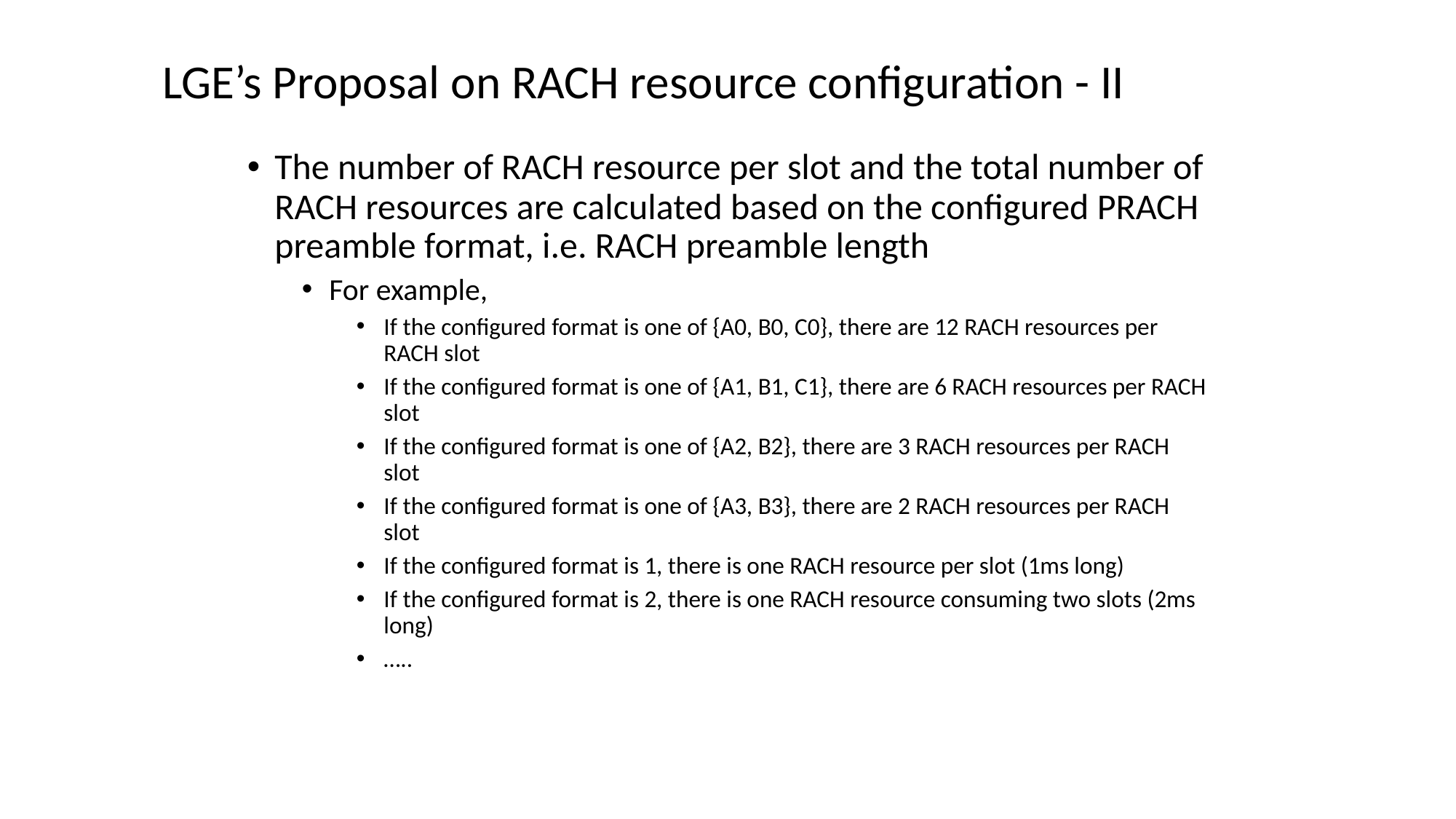

# LGE’s Proposal on RACH resource configuration - II
The number of RACH resource per slot and the total number of RACH resources are calculated based on the configured PRACH preamble format, i.e. RACH preamble length
For example,
If the configured format is one of {A0, B0, C0}, there are 12 RACH resources per RACH slot
If the configured format is one of {A1, B1, C1}, there are 6 RACH resources per RACH slot
If the configured format is one of {A2, B2}, there are 3 RACH resources per RACH slot
If the configured format is one of {A3, B3}, there are 2 RACH resources per RACH slot
If the configured format is 1, there is one RACH resource per slot (1ms long)
If the configured format is 2, there is one RACH resource consuming two slots (2ms long)
…..